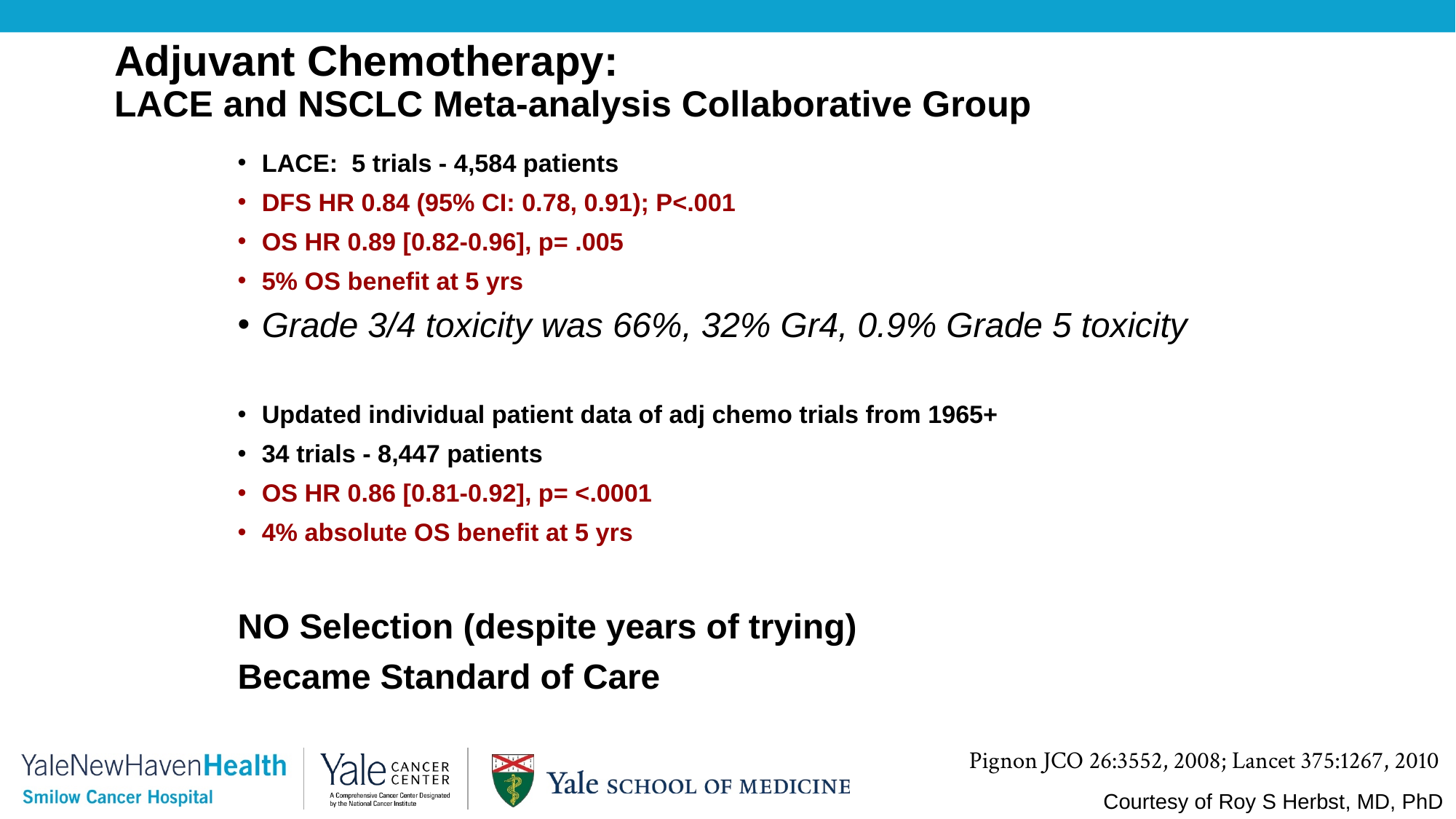

Adjuvant Chemotherapy:
LACE and NSCLC Meta-analysis Collaborative Group
LACE:  5 trials - 4,584 patients
DFS HR 0.84 (95% CI: 0.78, 0.91); P<.001
OS HR 0.89 [0.82-0.96], p= .005
5% OS benefit at 5 yrs
Grade 3/4 toxicity was 66%, 32% Gr4, 0.9% Grade 5 toxicity

Updated individual patient data of adj chemo trials from 1965+
34 trials - 8,447 patients
OS HR 0.86 [0.81-0.92], p= <.0001
4% absolute OS benefit at 5 yrs

NO Selection (despite years of trying)
Became Standard of Care
Pignon JCO 26:3552, 2008; Lancet 375:1267, 2010
Courtesy of Roy S Herbst, MD, PhD